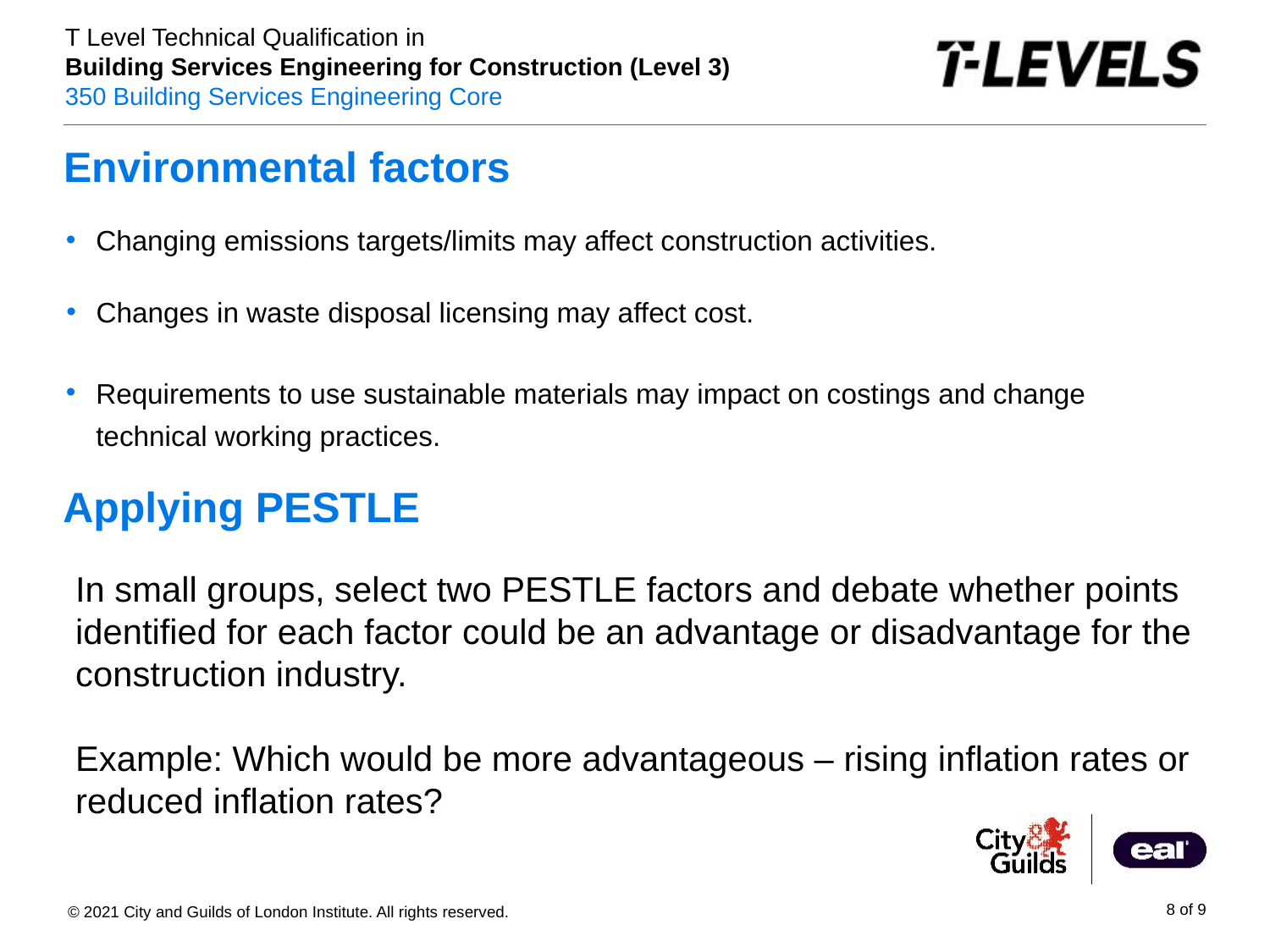

# Environmental factors
Changing emissions targets/limits may affect construction activities.

Changes in waste disposal licensing may affect cost.

Requirements to use sustainable materials may impact on costings and change technical working practices.

Applying PESTLE
In small groups, select two PESTLE factors and debate whether points identified for each factor could be an advantage or disadvantage for the construction industry.

Example: Which would be more advantageous – rising inflation rates or reduced inflation rates?